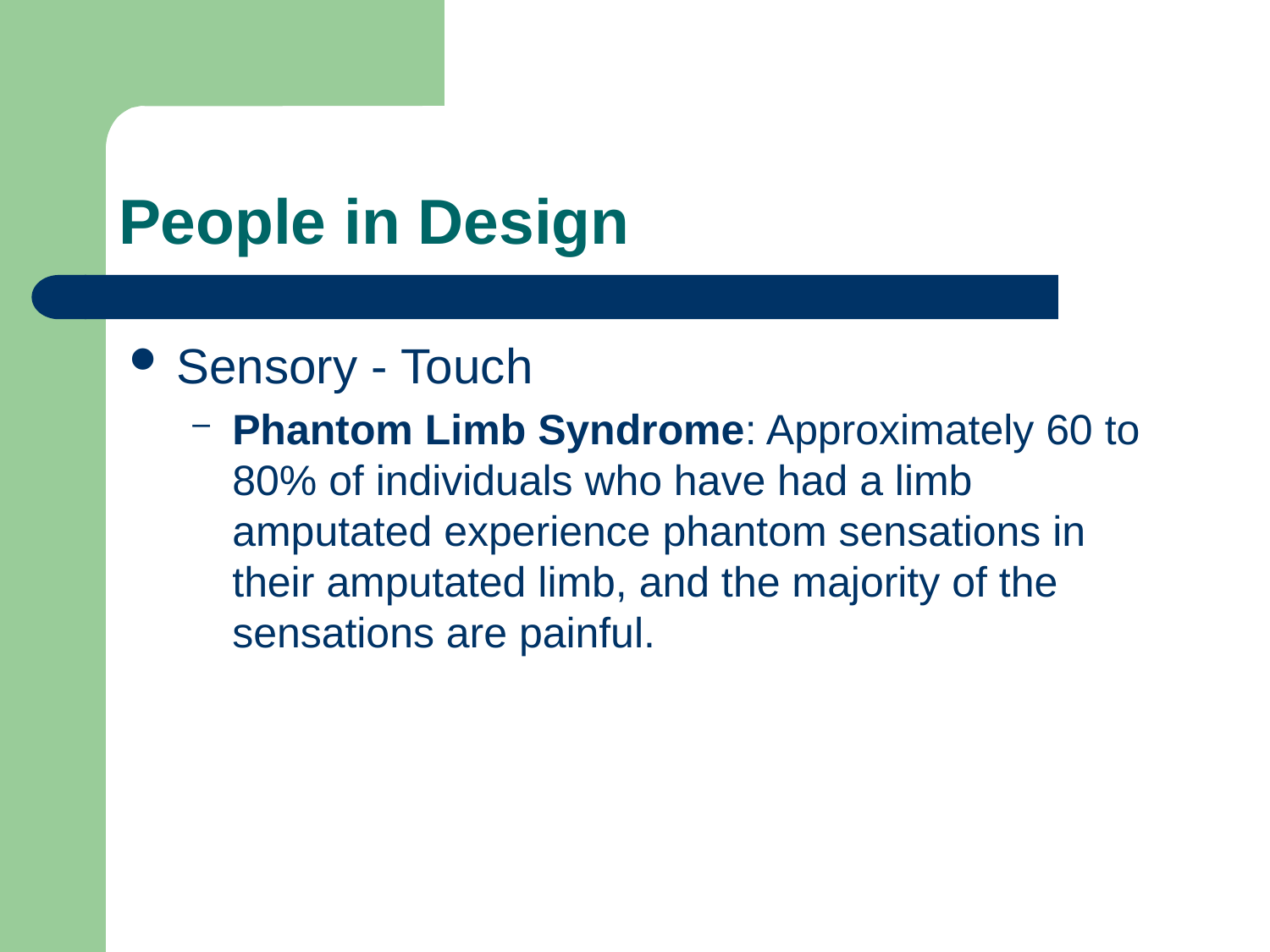

# People in Design
Sensory - Touch
Phantom Limb Syndrome: Approximately 60 to 80% of individuals who have had a limb amputated experience phantom sensations in their amputated limb, and the majority of the sensations are painful.